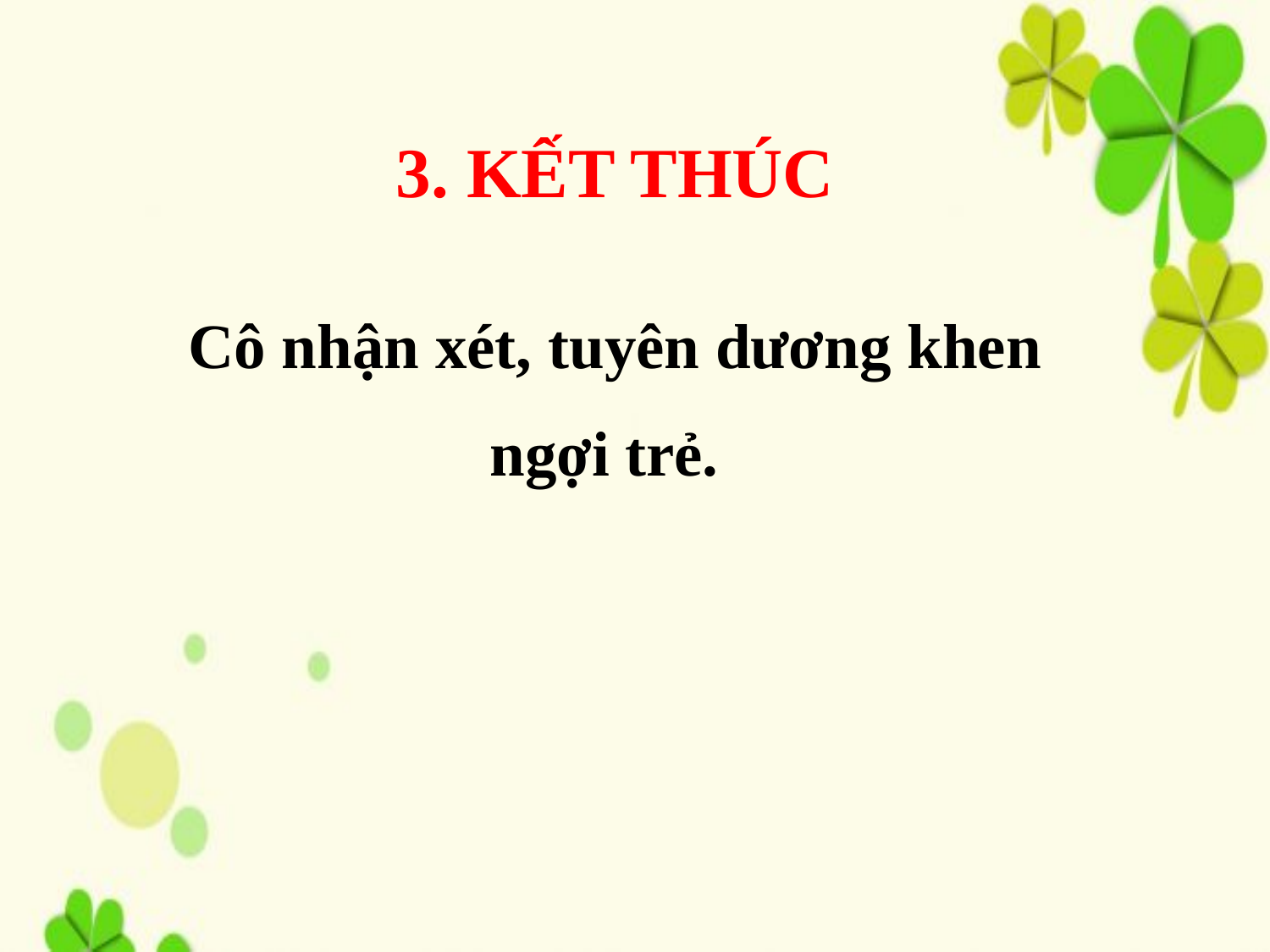

3. KẾT THÚC

Cô nhận xét, tuyên dương khen ngợi trẻ.